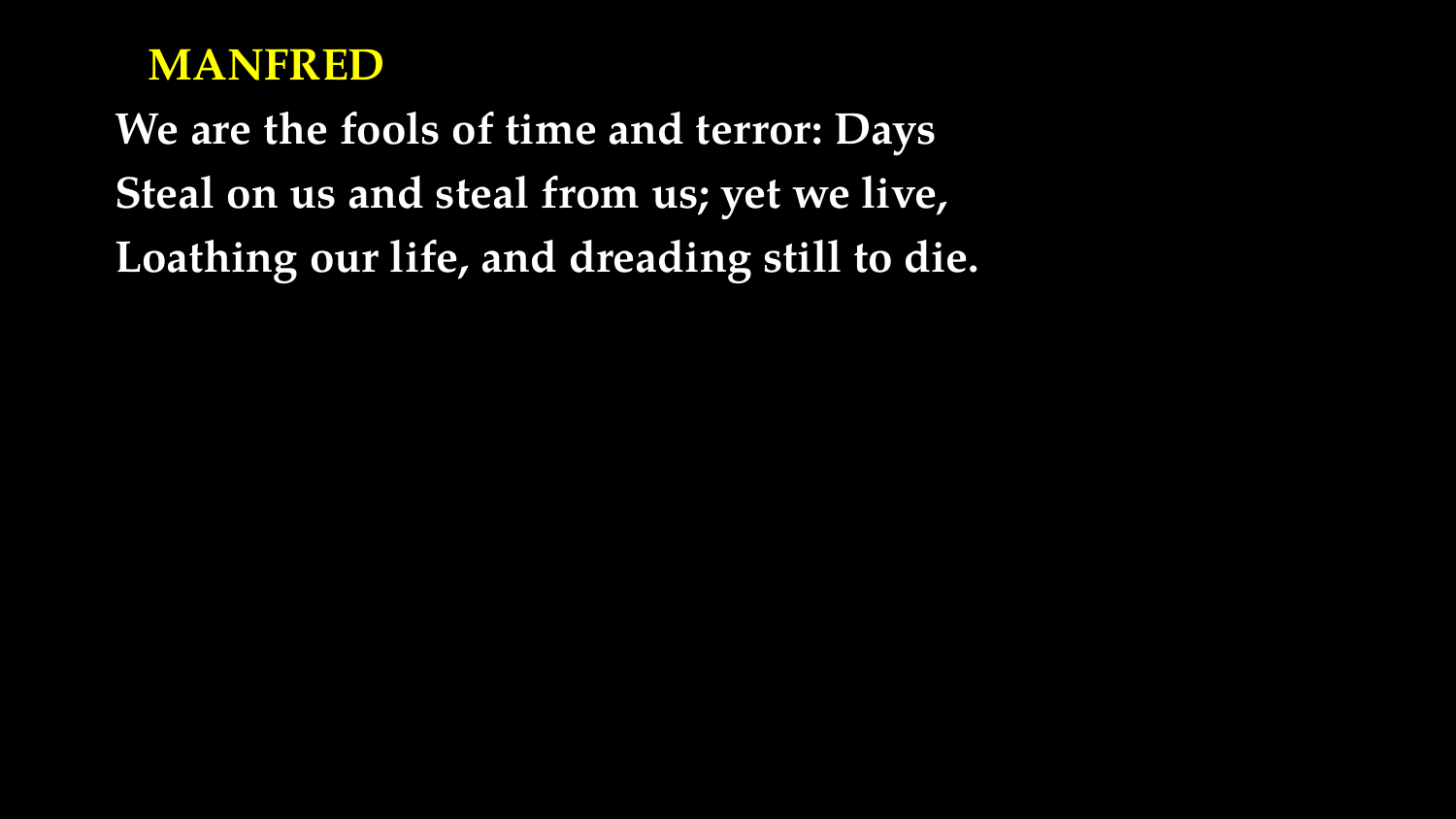

# Manfred We are the fools of time and terror: Days Steal on us and steal from us; yet we live, Loathing our life, and dreading still to die.